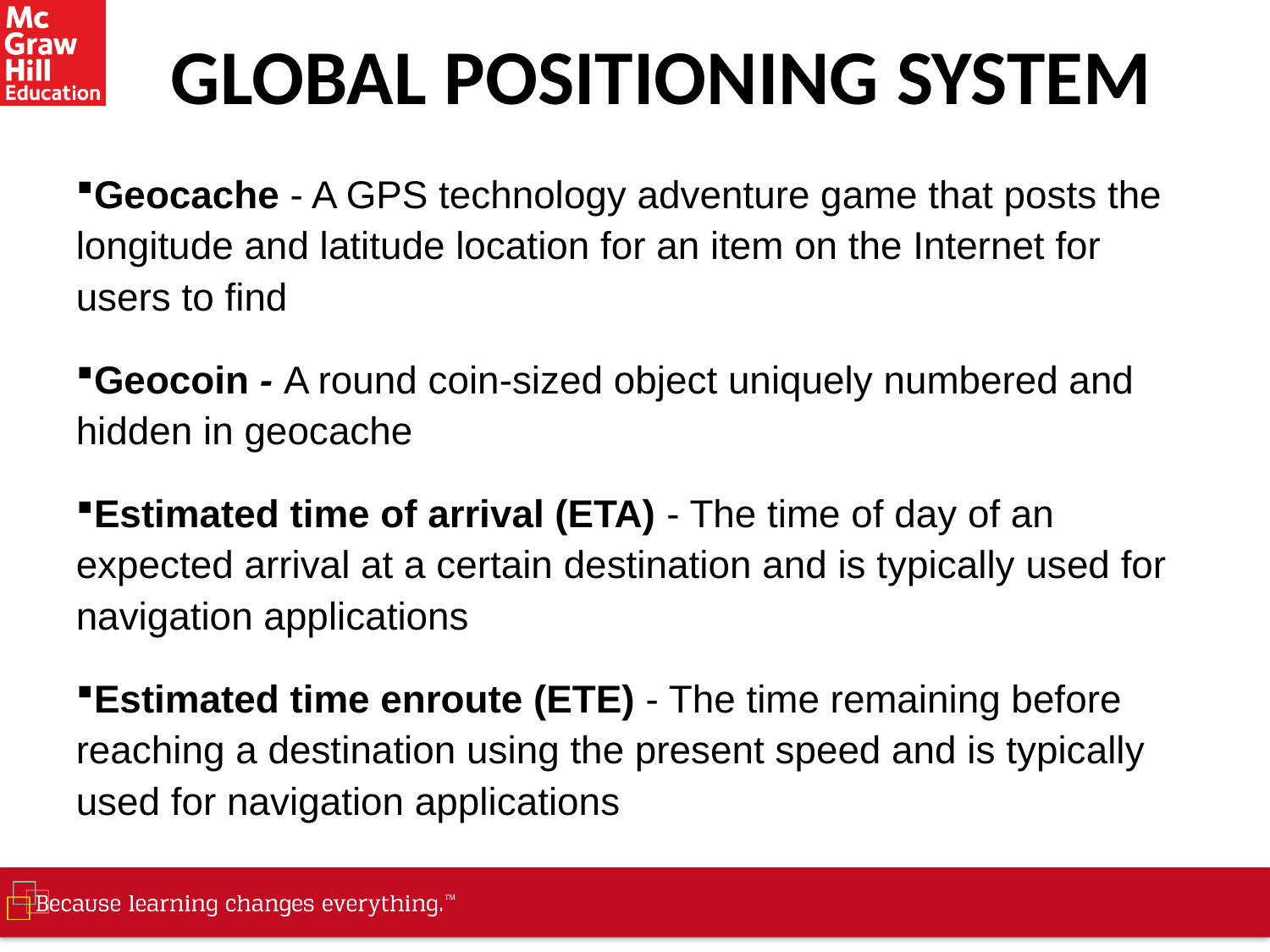

# GLOBAL POSITIONING SYSTEM
Geocache - A GPS technology adventure game that posts the longitude and latitude location for an item on the Internet for users to find
Geocoin - A round coin-sized object uniquely numbered and hidden in geocache
Estimated time of arrival (ETA) - The time of day of an expected arrival at a certain destination and is typically used for navigation applications
Estimated time enroute (ETE) - The time remaining before reaching a destination using the present speed and is typically used for navigation applications